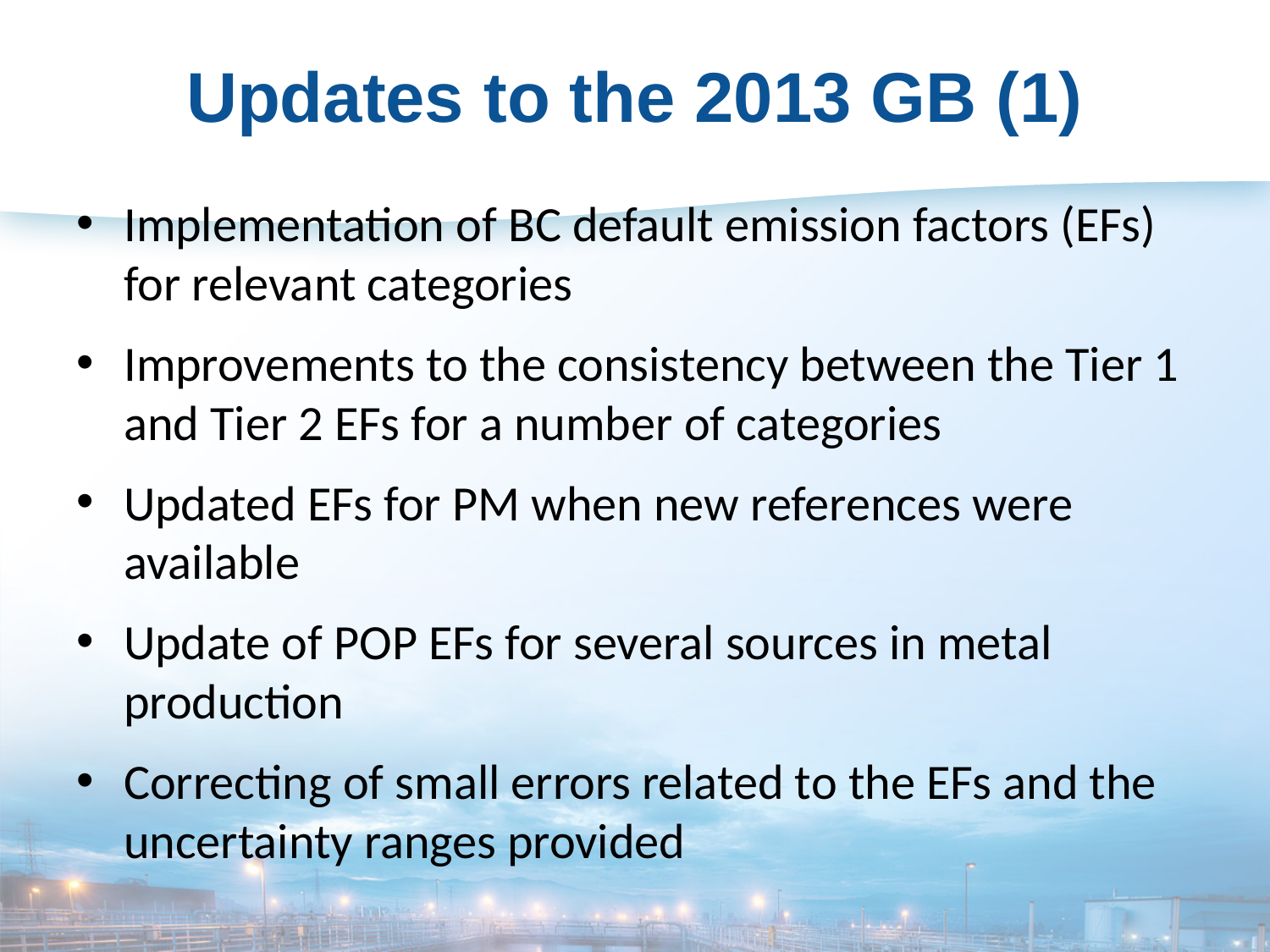

# Updates to the 2013 GB (1)
Implementation of BC default emission factors (EFs) for relevant categories
Improvements to the consistency between the Tier 1 and Tier 2 EFs for a number of categories
Updated EFs for PM when new references were available
Update of POP EFs for several sources in metal production
Correcting of small errors related to the EFs and the uncertainty ranges provided